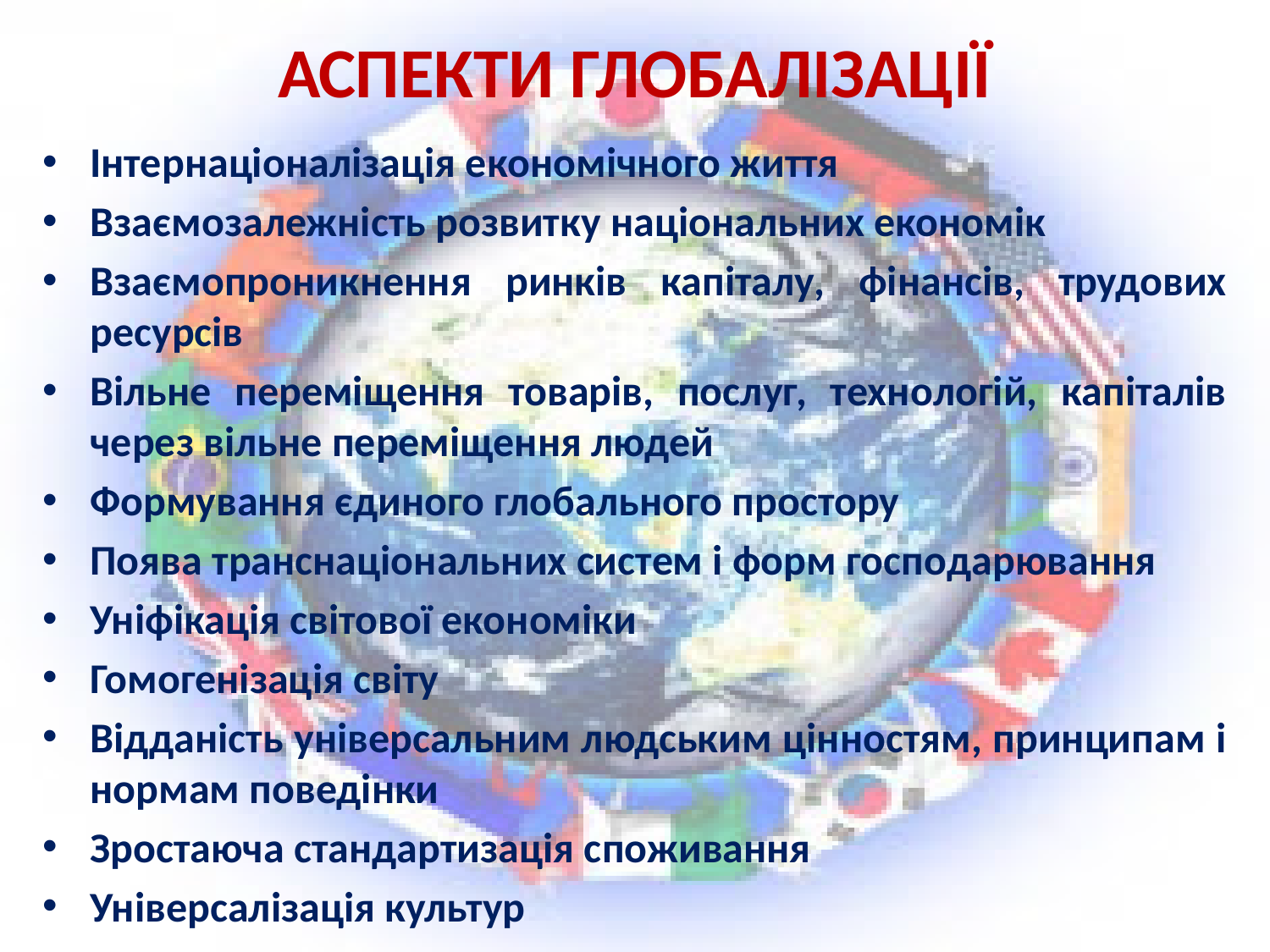

# АСПЕКТИ ГЛОБАЛІЗАЦІЇ
Інтернаціоналізація економічного життя
Взаємозалежність розвитку національних економік
Взаємопроникнення ринків капіталу, фінансів, трудових ресурсів
Вільне переміщення товарів, послуг, технологій, капіталів через вільне переміщення людей
Формування єдиного глобального простору
Поява транснаціональних систем і форм господарювання
Уніфікація світової економіки
Гомогенізація світу
Відданість універсальним людським цінностям, принципам і нормам поведінки
Зростаюча стандартизація споживання
Універсалізація культур